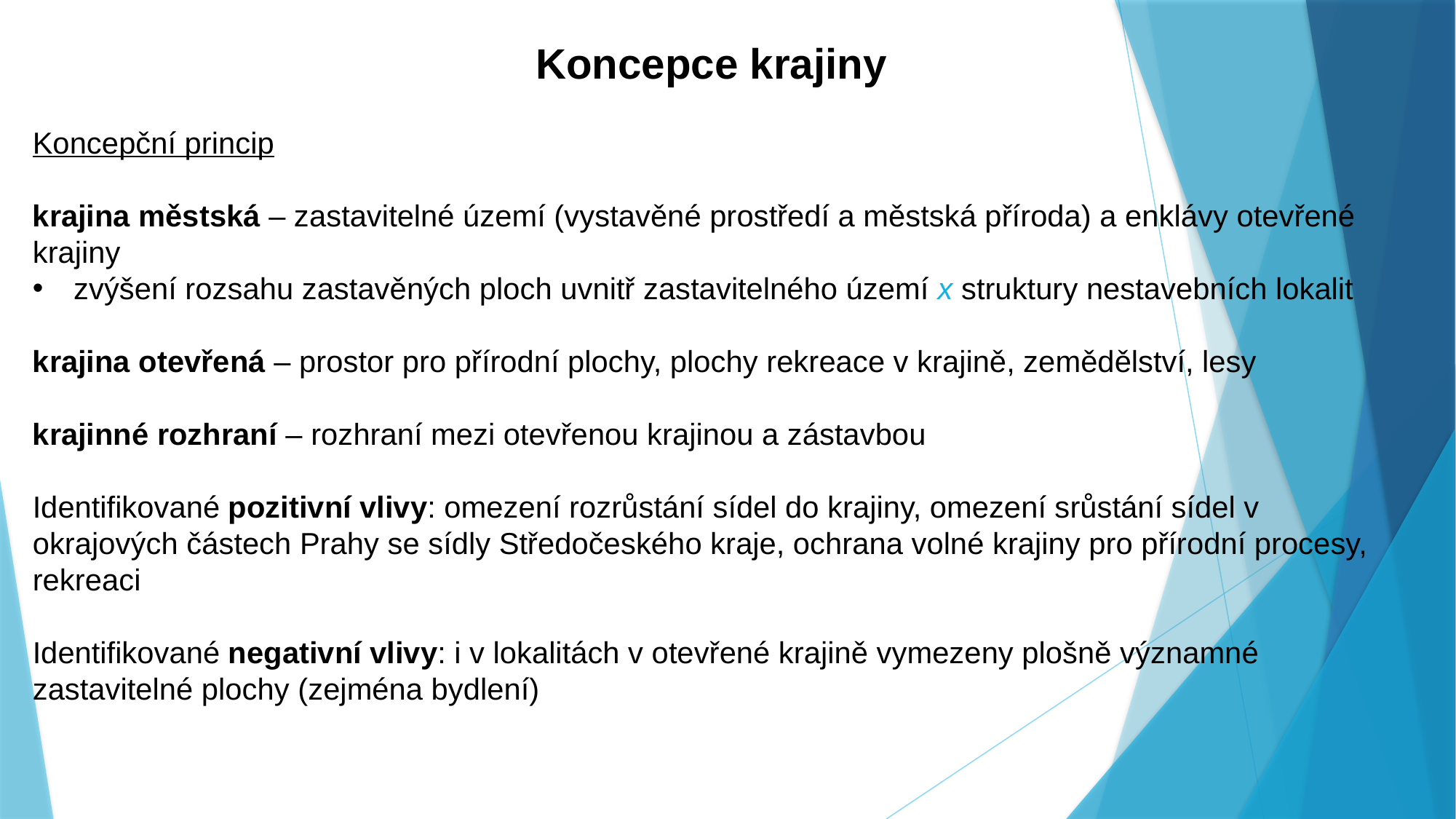

Koncepce krajiny

Koncepční princip

krajina městská – zastavitelné území (vystavěné prostředí a městská příroda) a enklávy otevřené krajiny
zvýšení rozsahu zastavěných ploch uvnitř zastavitelného území x struktury nestavebních lokalit

krajina otevřená – prostor pro přírodní plochy, plochy rekreace v krajině, zemědělství, lesy

krajinné rozhraní – rozhraní mezi otevřenou krajinou a zástavbou

Identifikované pozitivní vlivy: omezení rozrůstání sídel do krajiny, omezení srůstání sídel v okrajových částech Prahy se sídly Středočeského kraje, ochrana volné krajiny pro přírodní procesy, rekreaci

Identifikované negativní vlivy: i v lokalitách v otevřené krajině vymezeny plošně významné zastavitelné plochy (zejména bydlení)